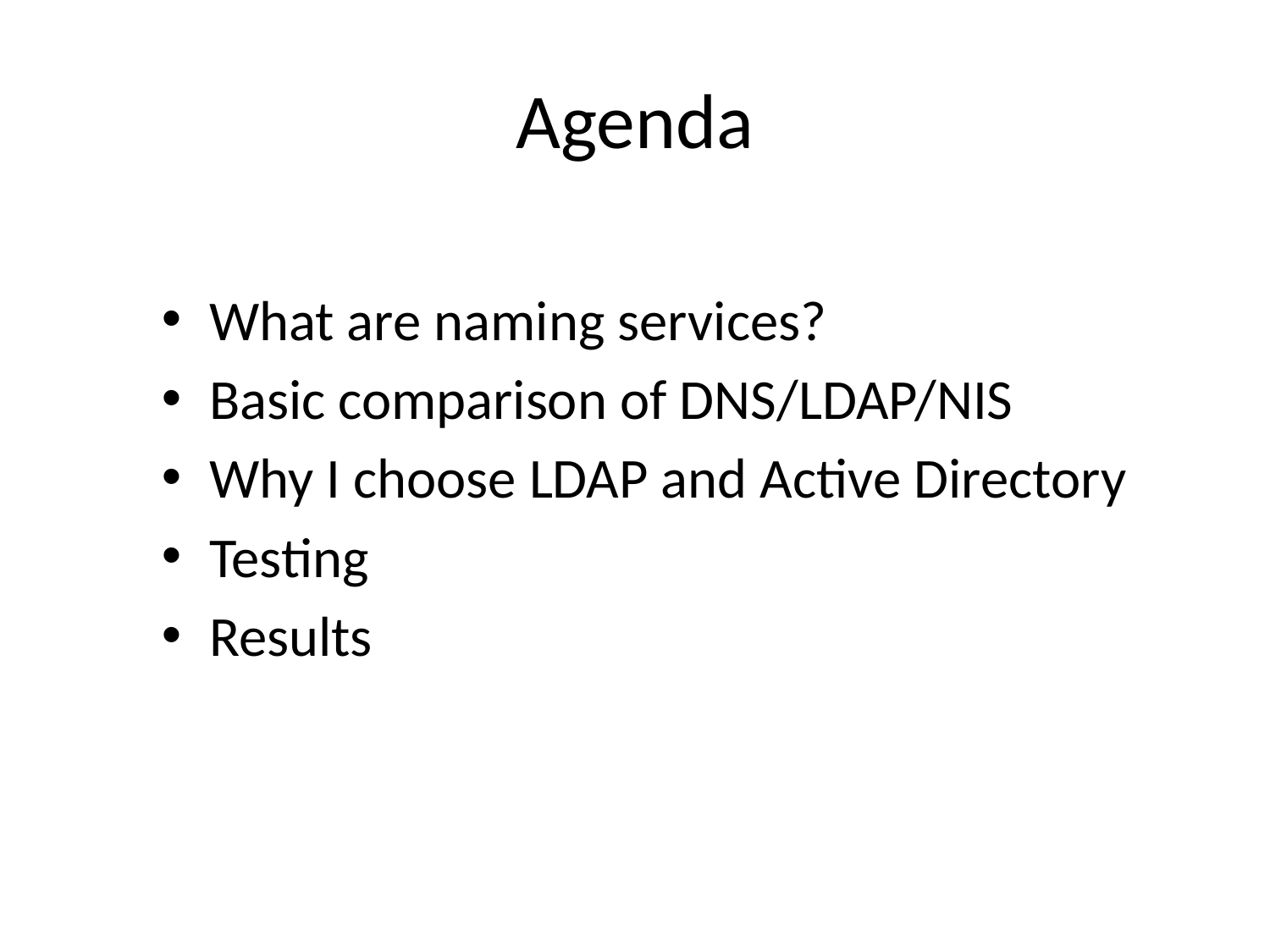

# Agenda
What are naming services?
Basic comparison of DNS/LDAP/NIS
Why I choose LDAP and Active Directory
Testing
Results